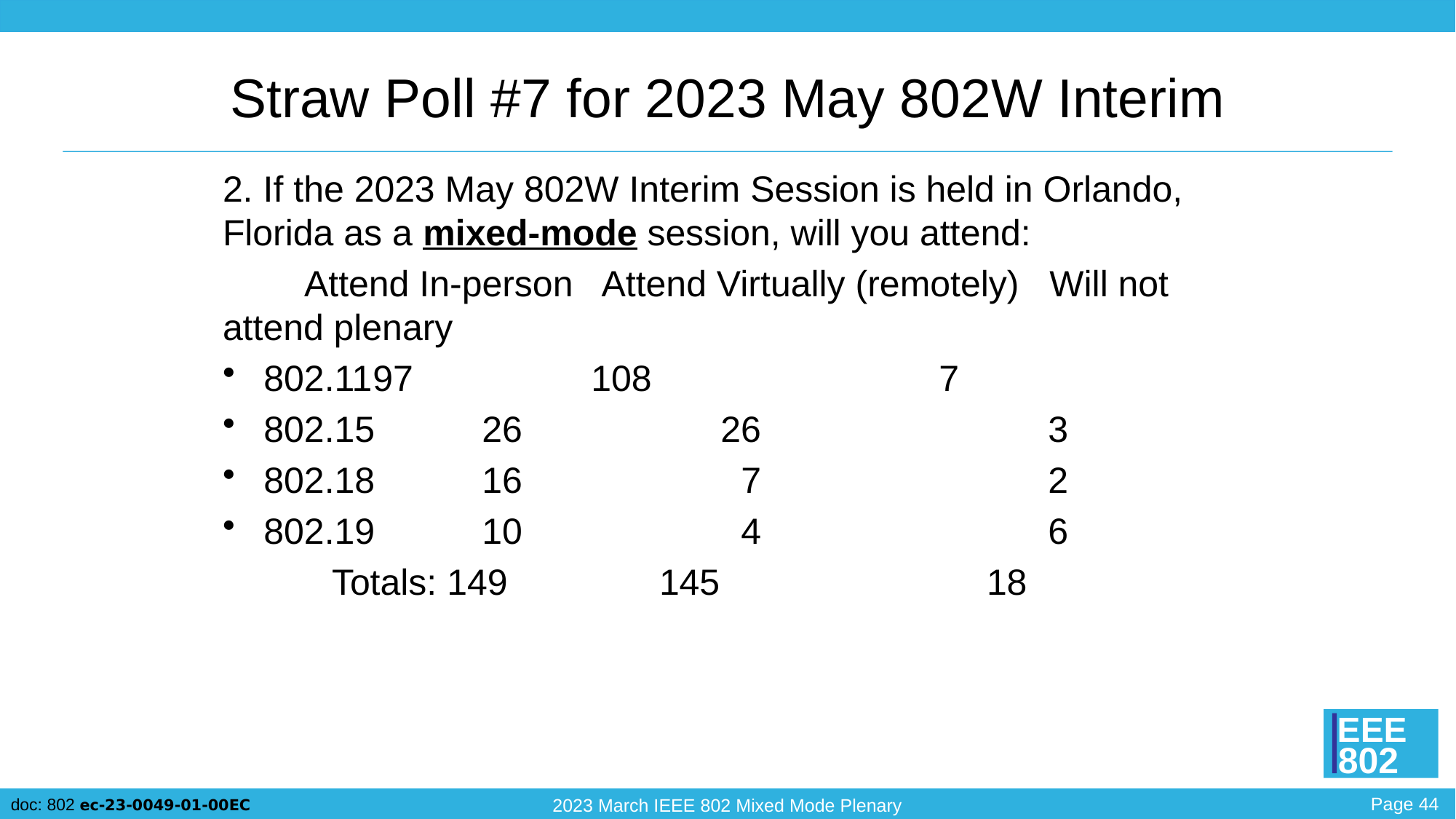

# Straw Poll #7 for 2023 May 802W Interim
2. If the 2023 May 802W Interim Session is held in Orlando, Florida as a mixed-mode session, will you attend:
        Attend In-person   Attend Virtually (remotely)   Will not attend plenary
802.11	97		108		 	  7
802.15	26		  26		 	  3
802.18	16		    7			  2
802.19	10		    4		 	  6
	Totals: 149		145			18